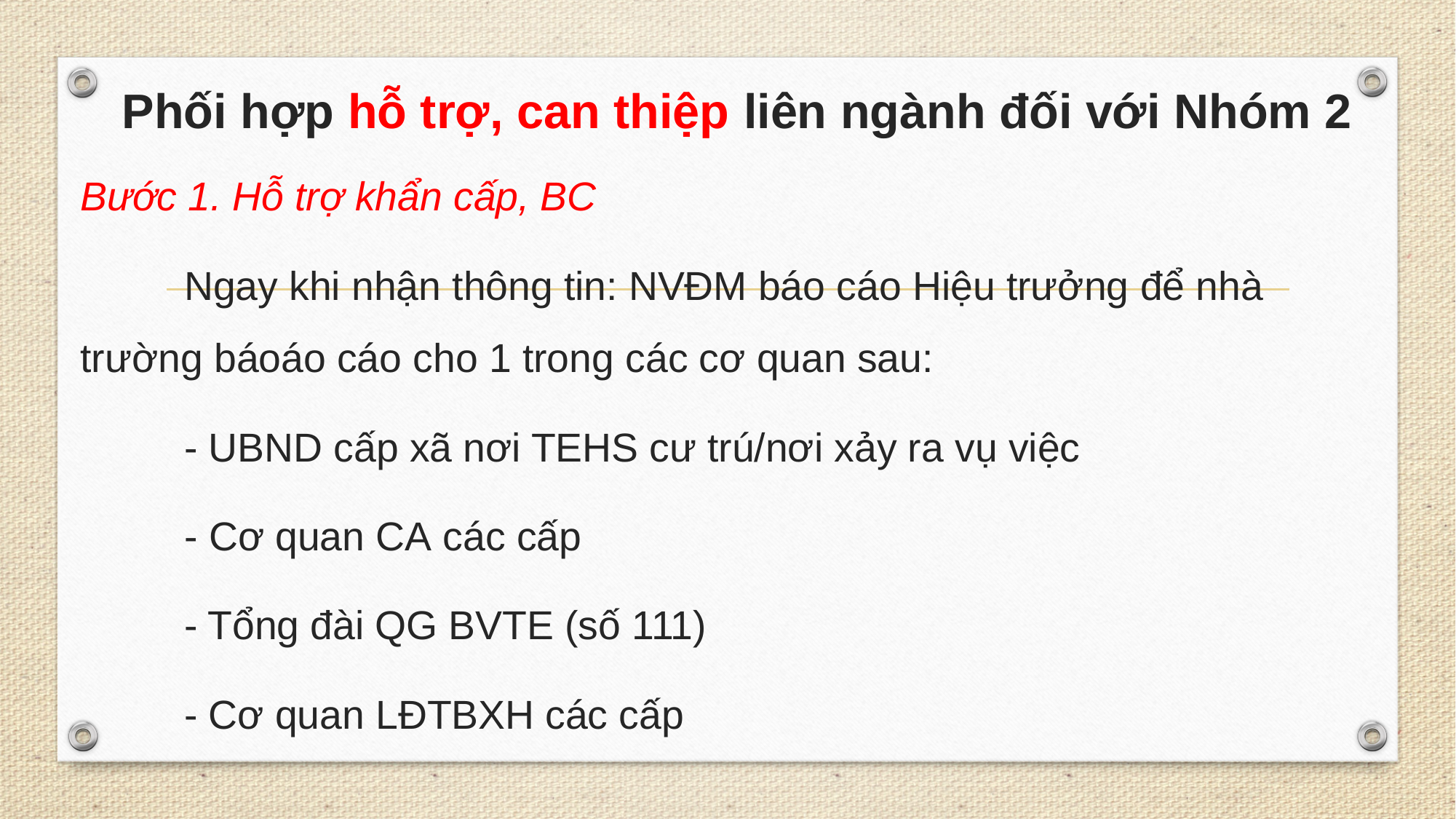

# Phối hợp hỗ trợ, can thiệp liên ngành đối với Nhóm 2
Bước 1. Hỗ trợ khẩn cấp, BC
	Ngay khi nhận thông tin: NVĐM báo cáo Hiệu trưởng để nhà trường báoáo cáo cho 1 trong các cơ quan sau:
	- UBND cấp xã nơi TEHS cư trú/nơi xảy ra vụ việc
	- Cơ quan CA các cấp
	- Tổng đài QG BVTE (số 111)
	- Cơ quan LĐTBXH các cấp